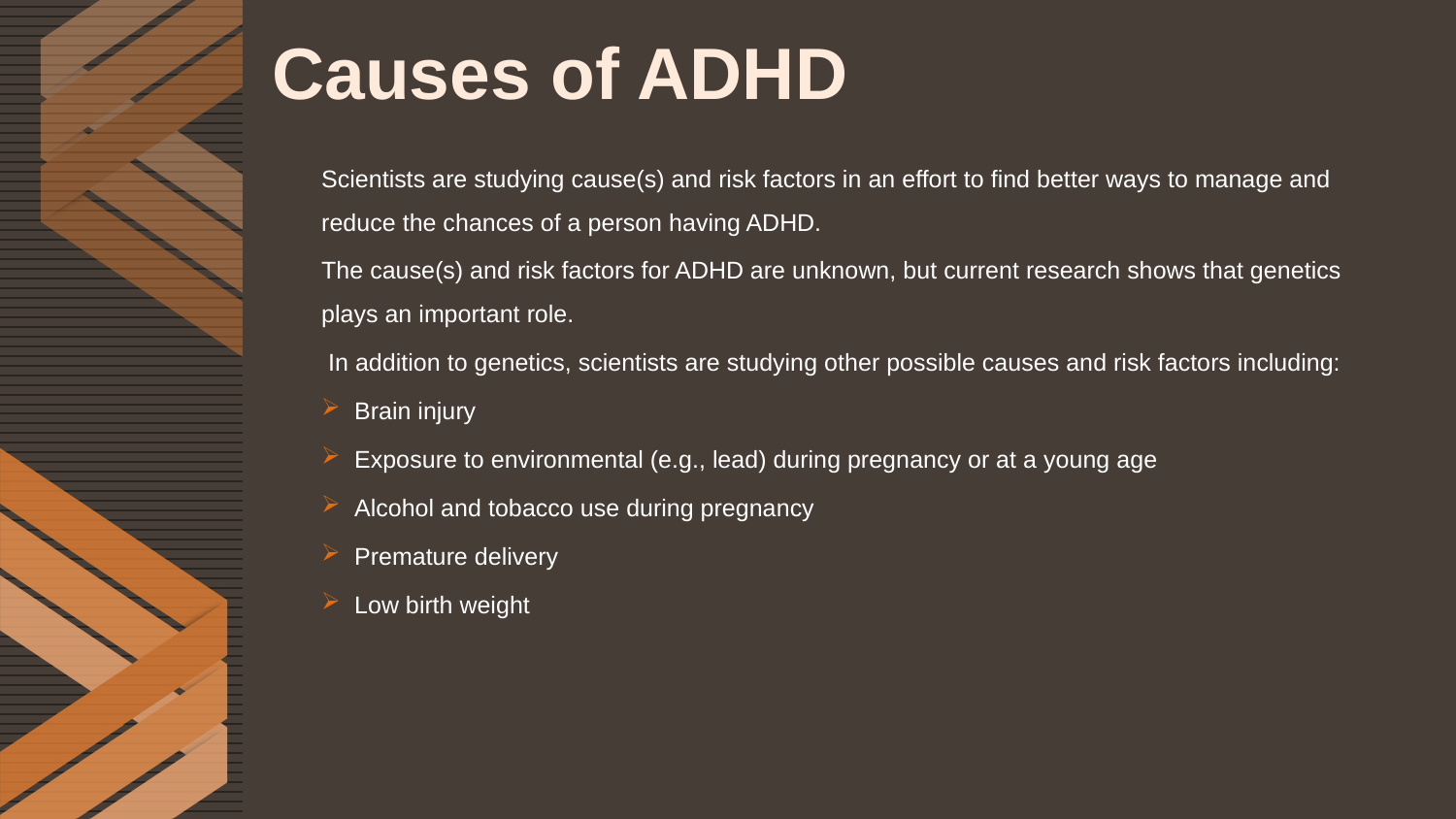

# Causes of ADHD
Scientists are studying cause(s) and risk factors in an effort to find better ways to manage and reduce the chances of a person having ADHD.
The cause(s) and risk factors for ADHD are unknown, but current research shows that genetics plays an important role.
 In addition to genetics, scientists are studying other possible causes and risk factors including:
  Brain injury
  Exposure to environmental (e.g., lead) during pregnancy or at a young age
  Alcohol and tobacco use during pregnancy
  Premature delivery
  Low birth weight